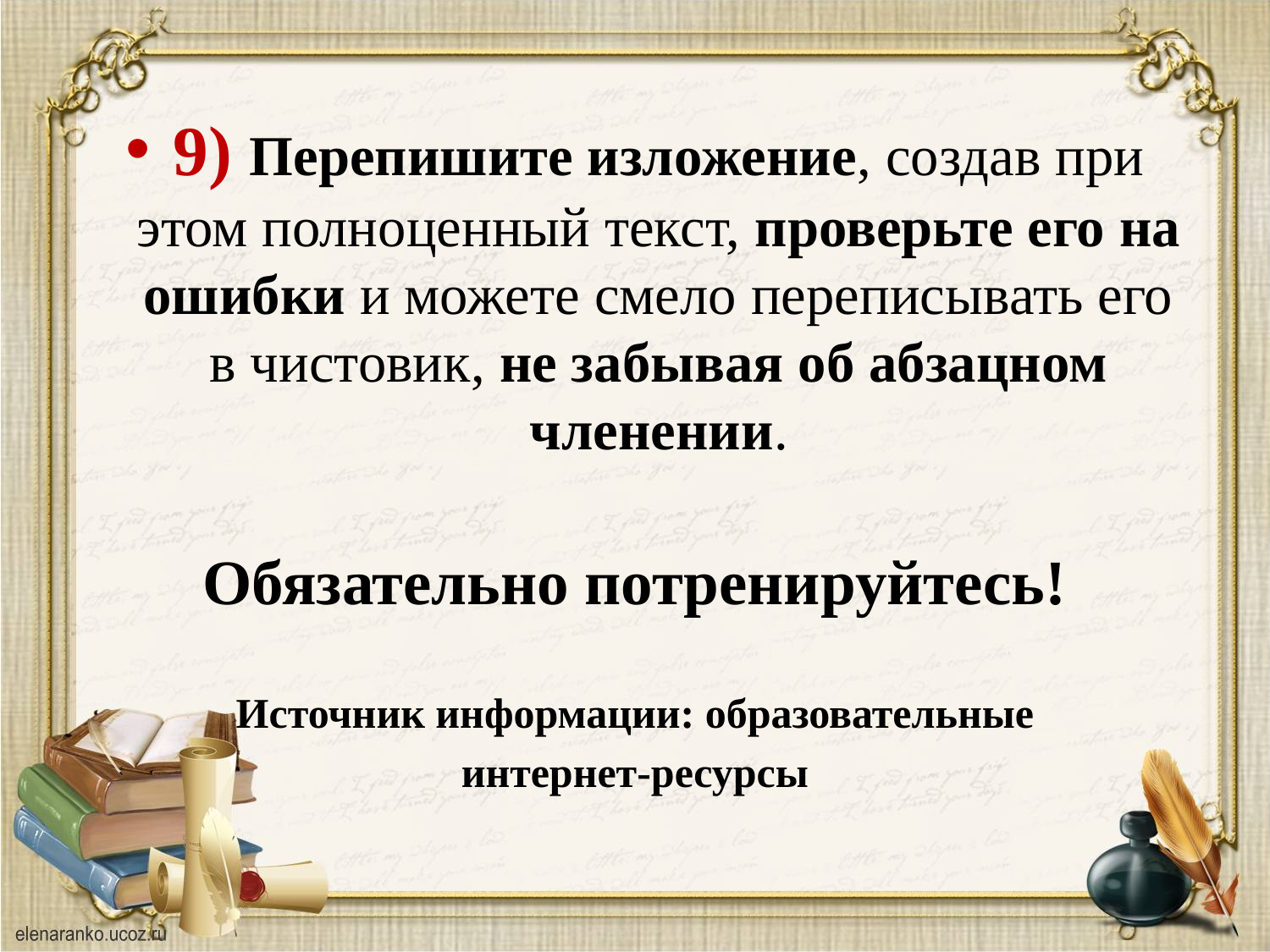

9) Перепишите изложение, создав при этом полноценный текст, проверьте его на ошибки и можете смело переписывать его в чистовик, не забывая об абзацном членении.
Обязательно потренируйтесь!

Источник информации: образовательные
интернет-ресурсы